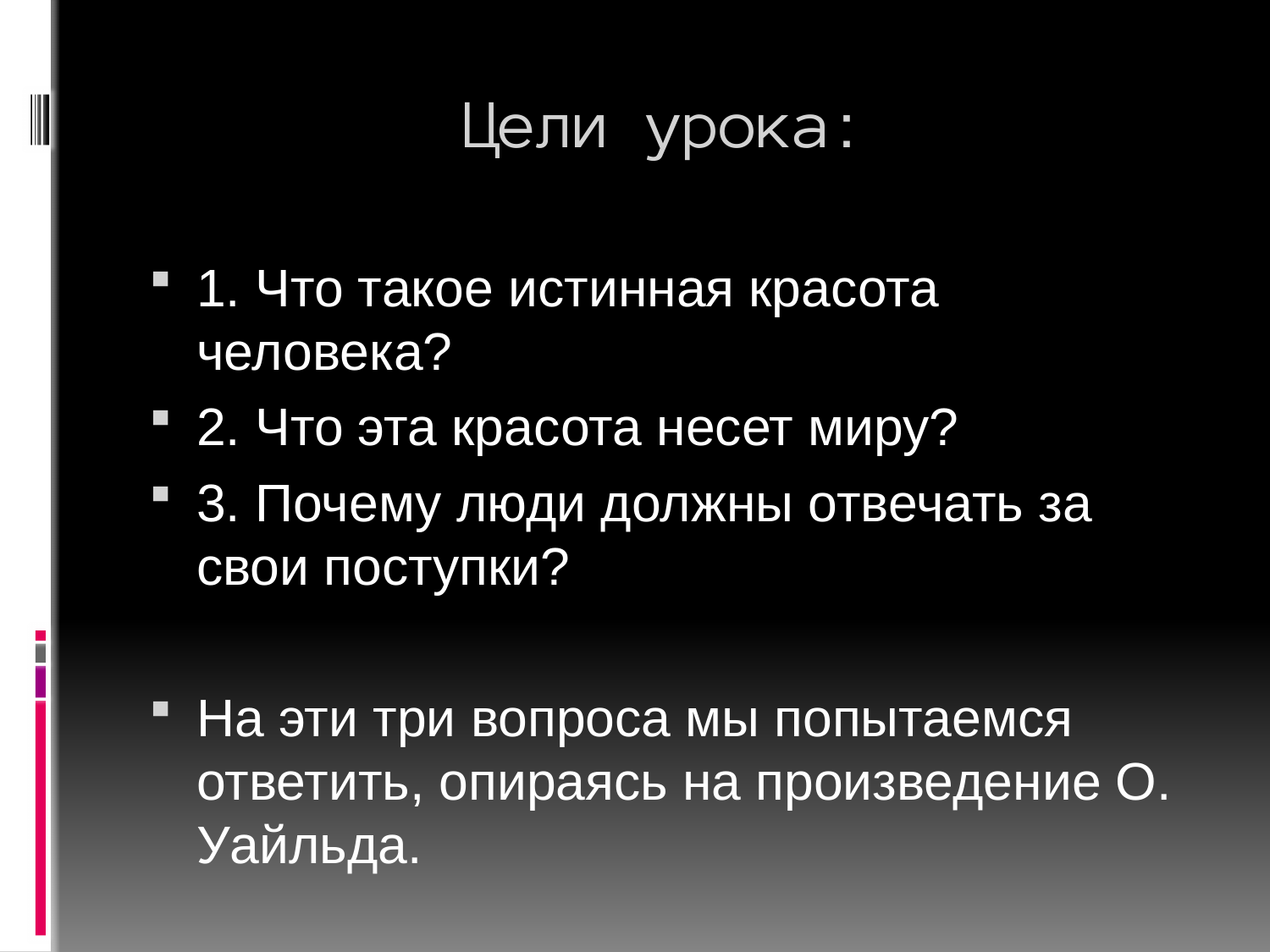

# Цели урока:
1. Что такое истинная красота человека?
2. Что эта красота несет миру?
3. Почему люди должны отвечать за свои поступки?

На эти три вопроса мы попытаемся ответить, опираясь на произведение О. Уайльда.